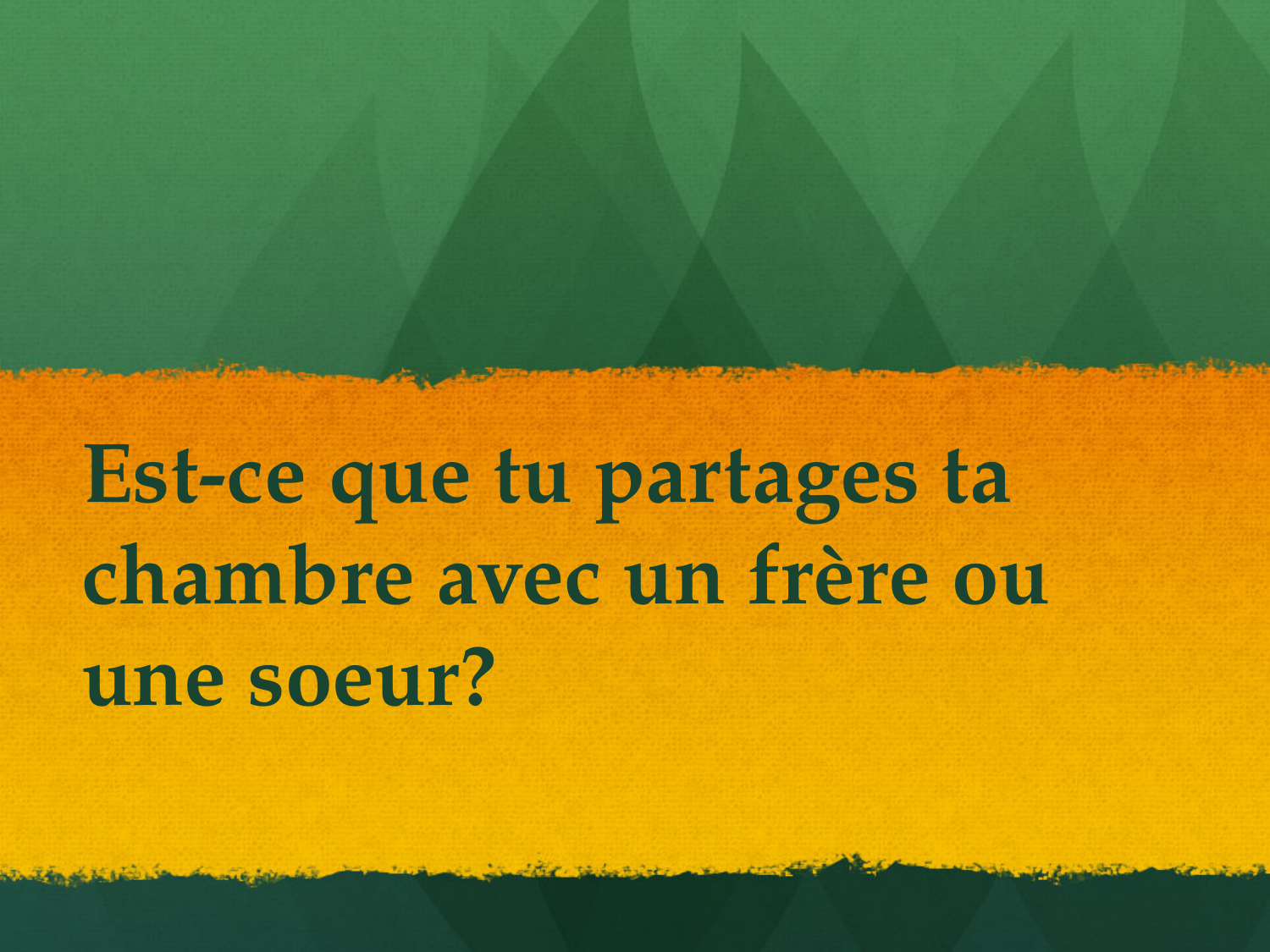

# Est-ce que tu partages ta chambre avec un frère ou une soeur?